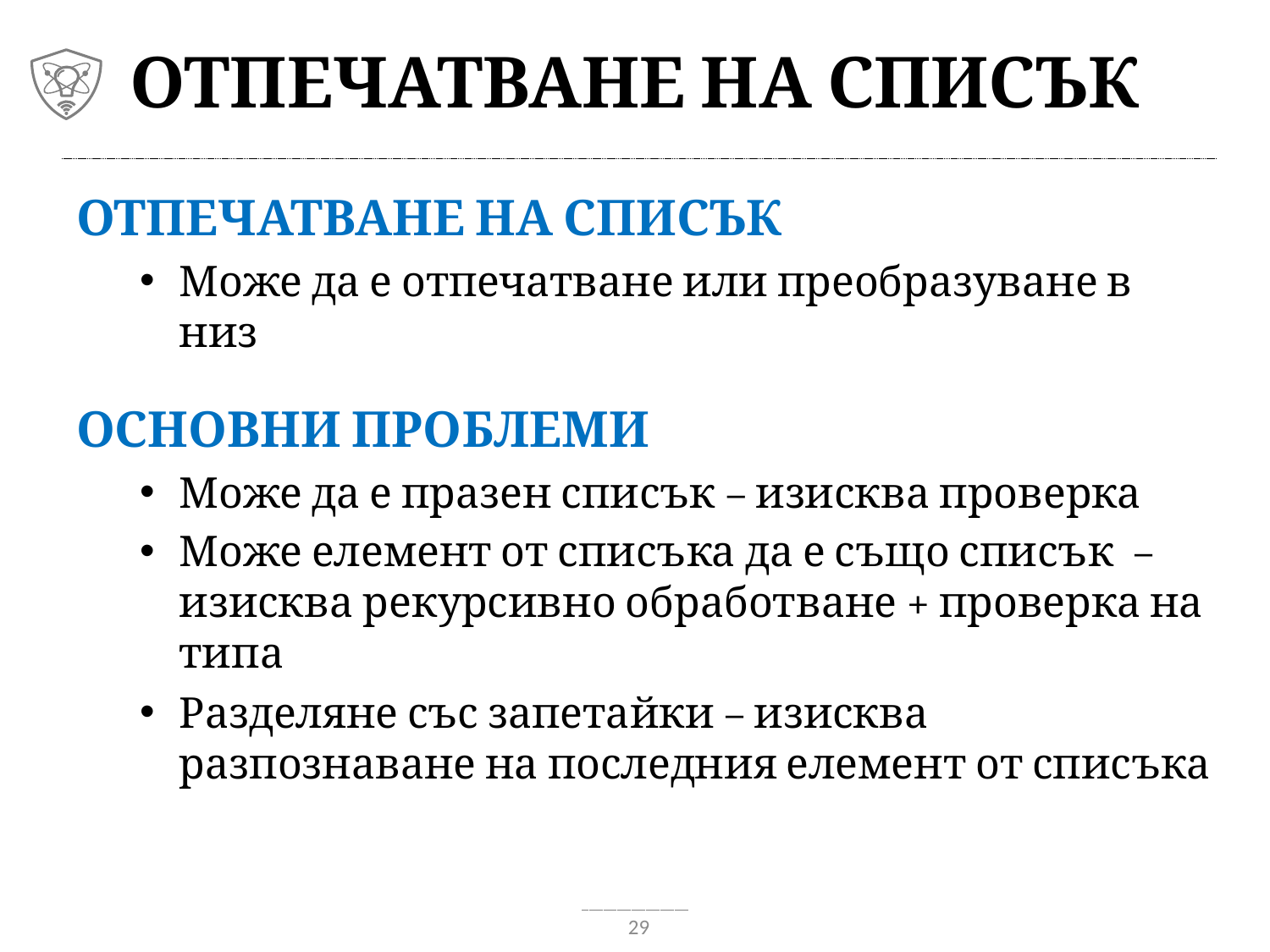

# Отпечатване на списък
Отпечатване на списък
Може да е отпечатване или преобразуване в низ
Основни проблеми
Може да е празен списък – изисква проверка
Може елемент от списъка да е също списък  –  изисква рекурсивно обработване + проверка на типа
Разделяне със запетайки – изисква разпознаване на последния елемент от списъка
29